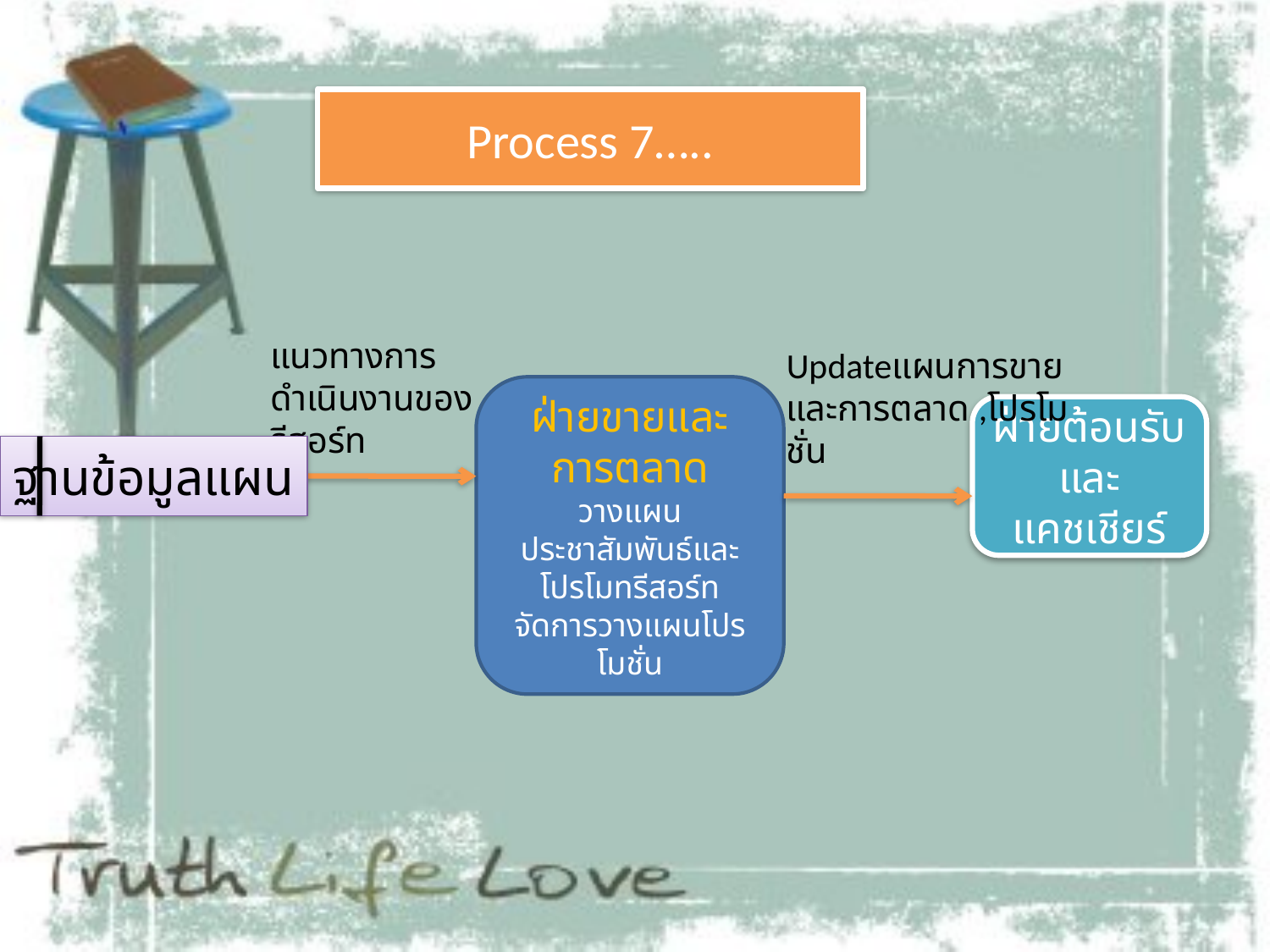

Process 7…..
แนวทางการดำเนินงานของรีสอร์ท
Updateแผนการขายและการตลาด ,โปรโมชั่น
ฝ่ายขายและการตลาด
วางแผนประชาสัมพันธ์และโปรโมทรีสอร์ท
จัดการวางแผนโปรโมชั่น
ฝ่ายต้อนรับและแคชเชียร์
ฐานข้อมูลแผน